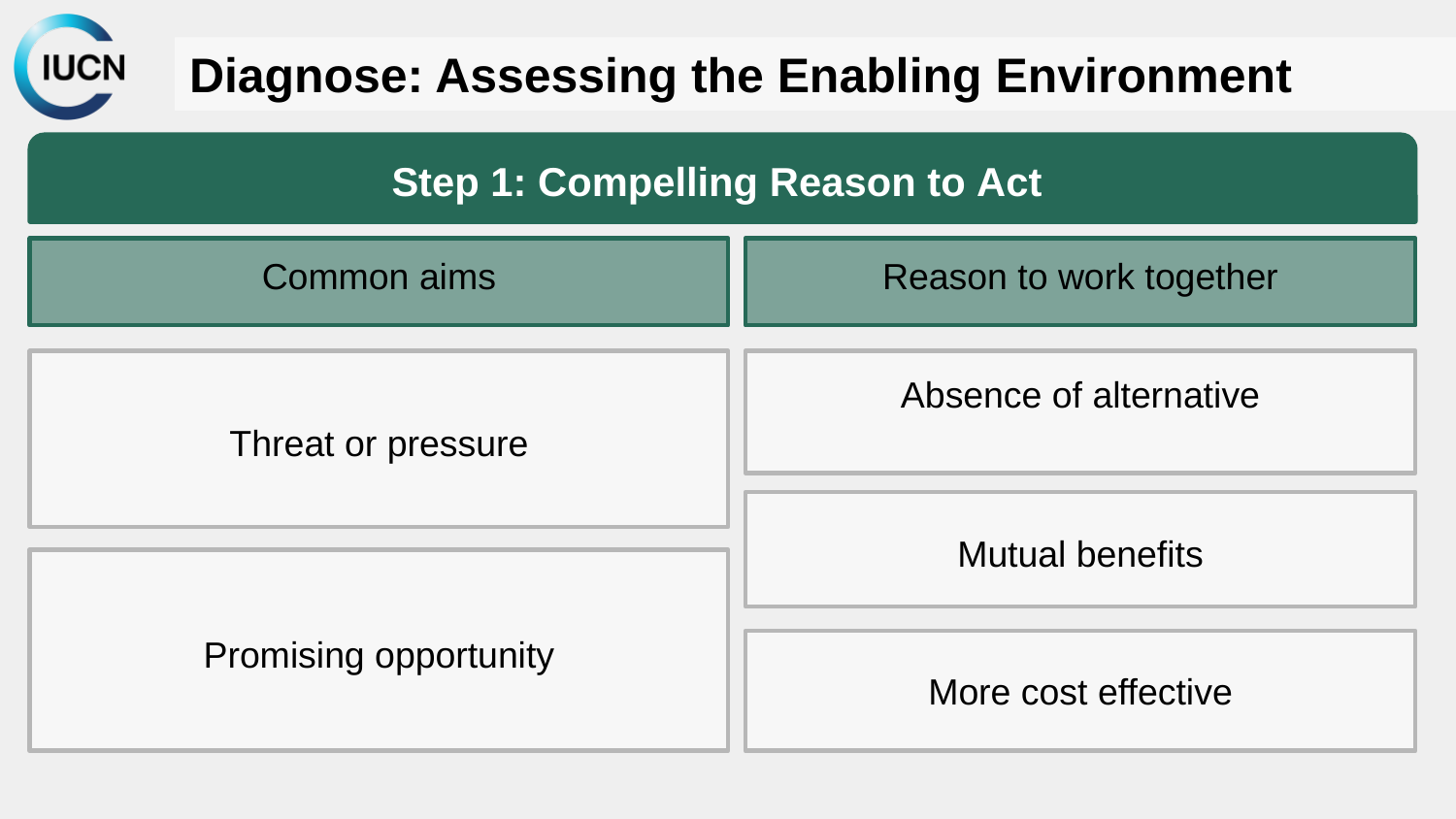

# Diagnose: Assessing the Enabling Environment
Step 1: Compelling Reason to Act
Common aims
Reason to work together
Absence of alternative

Threat or pressure
Mutual benefits
Promising opportunity
More cost effective